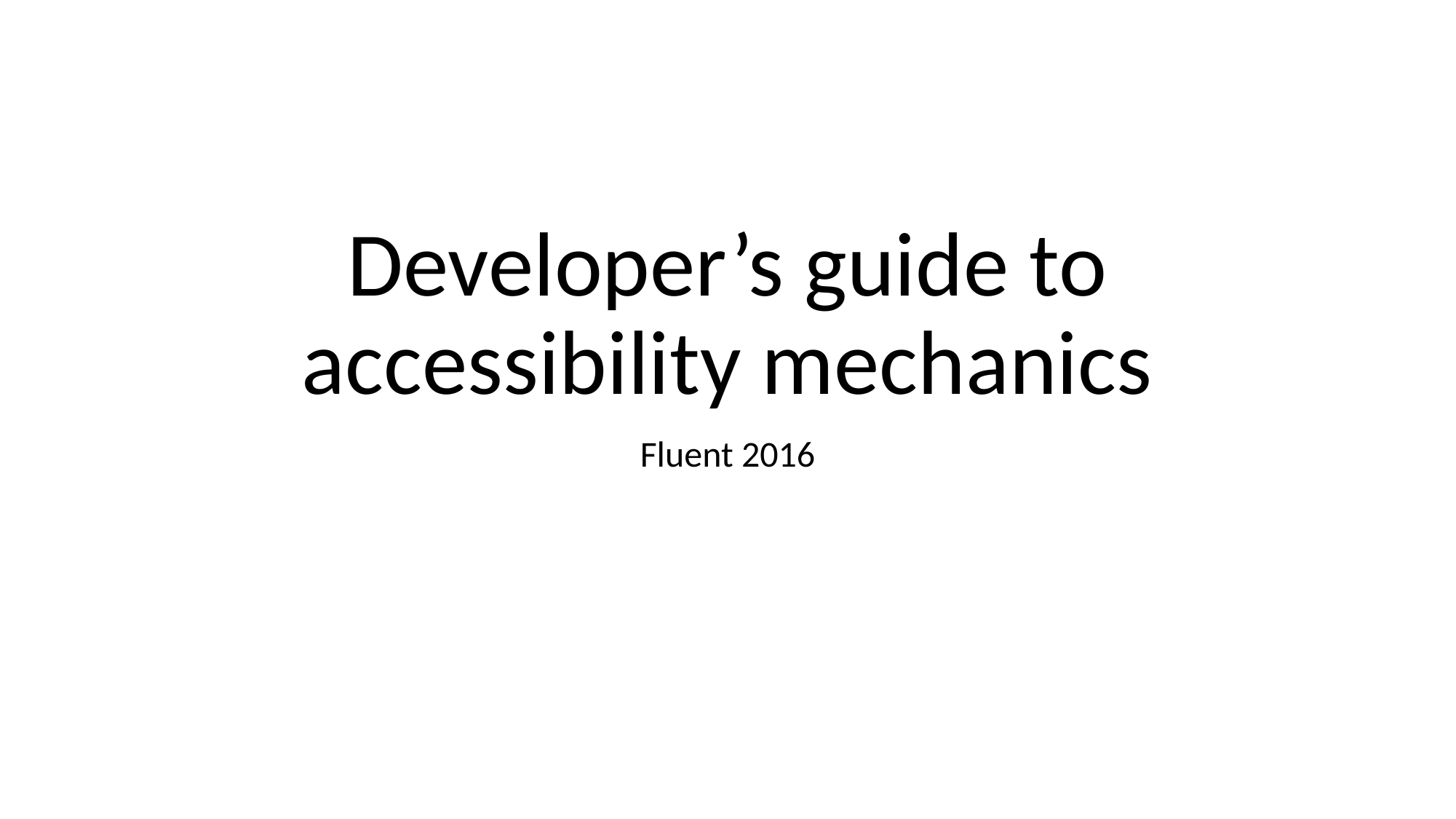

# Developer’s guide to accessibility mechanics
Fluent 2016